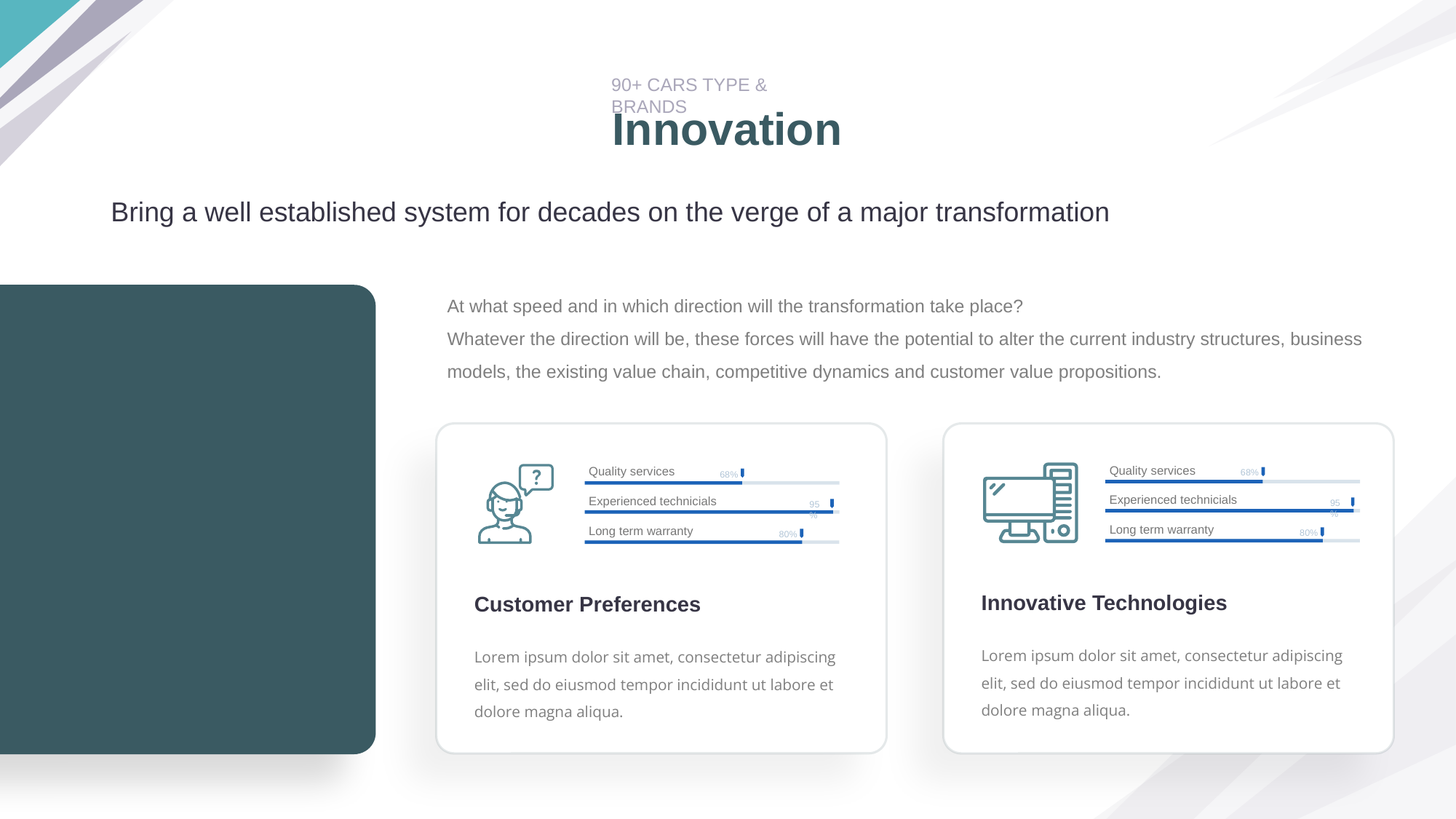

90+ CARS TYPE & BRANDS
# Innovation
Bring a well established system for decades on the verge of a major transformation
At what speed and in which direction will the transformation take place?
Whatever the direction will be, these forces will have the potential to alter the current industry structures, business models, the existing value chain, competitive dynamics and customer value propositions.

Quality services
Quality services
68%

68%

Experienced technicials
Experienced technicials
95%
95%

Long term warranty
Long term warranty
80%
80%

Innovative Technologies
Customer Preferences
Lorem ipsum dolor sit amet, consectetur adipiscing elit, sed do eiusmod tempor incididunt ut labore et dolore magna aliqua.
Lorem ipsum dolor sit amet, consectetur adipiscing elit, sed do eiusmod tempor incididunt ut labore et dolore magna aliqua.